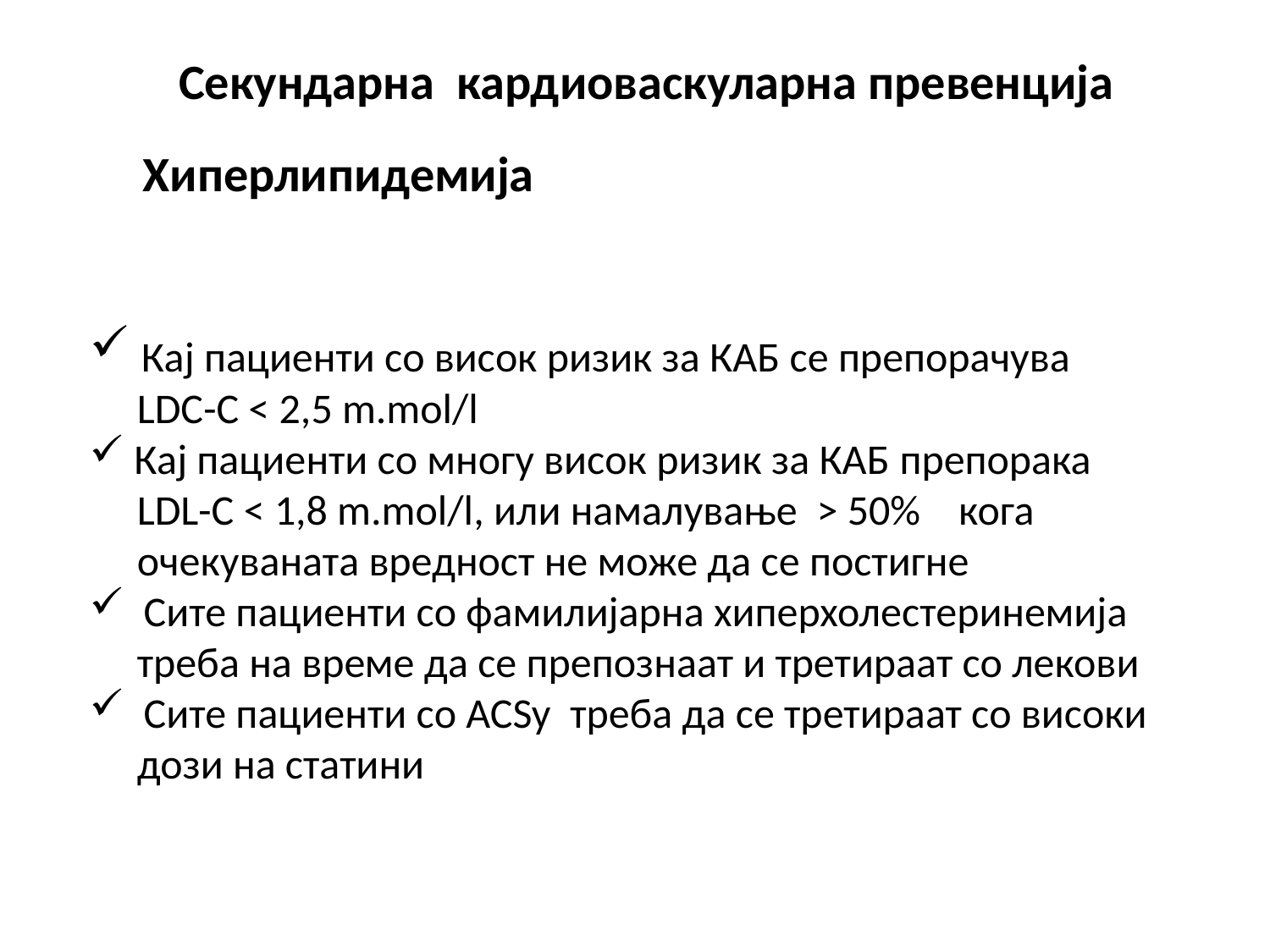

# Секундарна  кардиоваскуларна превенција
Хиперлипидемија
 Кај пациенти со висок ризик за КАБ се препорачува
     LDC-C < 2,5 m.mol/l
 Кај пациенти со многу висок ризик за КАБ препорака
     LDL-C < 1,8 m.mol/l, или намалување  > 50%    кога
     очекуваната вредност не може да се постигне
  Сите пациенти со фамилијарна хиперхолестеринемија
     треба на време да се препознаат и третираат со лекови
  Сите пациенти со ACSy  треба да се третираат со високи
     дози на статини